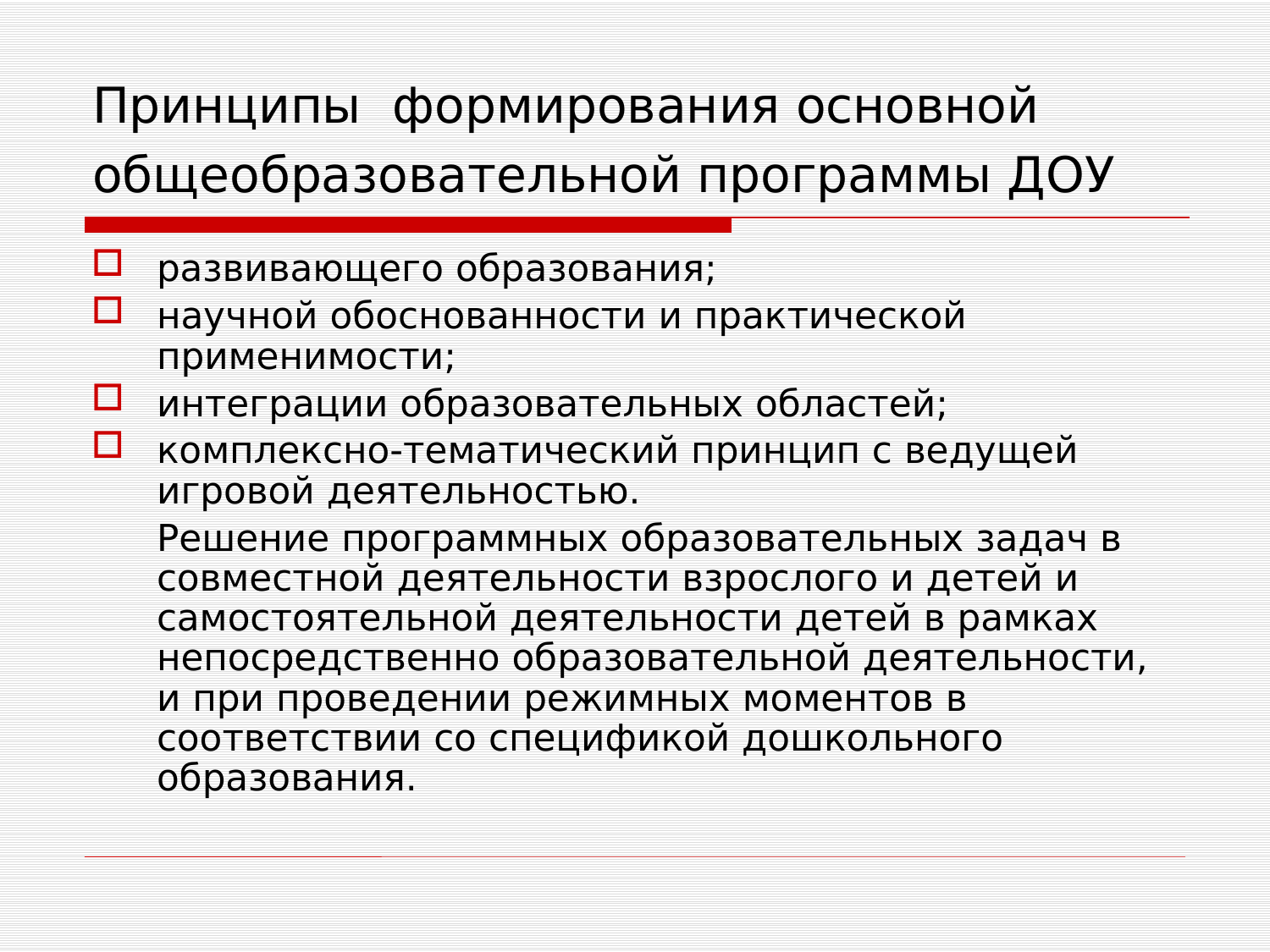

# Принципы  формирования основной общеобразовательной программы ДОУ
развивающего образования;
научной обоснованности и практической применимости;
интеграции образовательных областей;
комплексно-тематический принцип с ведущей игровой деятельностью.
	Решение программных образовательных задач в совместной деятельности взрослого и детей и самостоятельной деятельности детей в рамках непосредственно образовательной деятельности, и при проведении режимных моментов в соответствии со спецификой дошкольного образования.